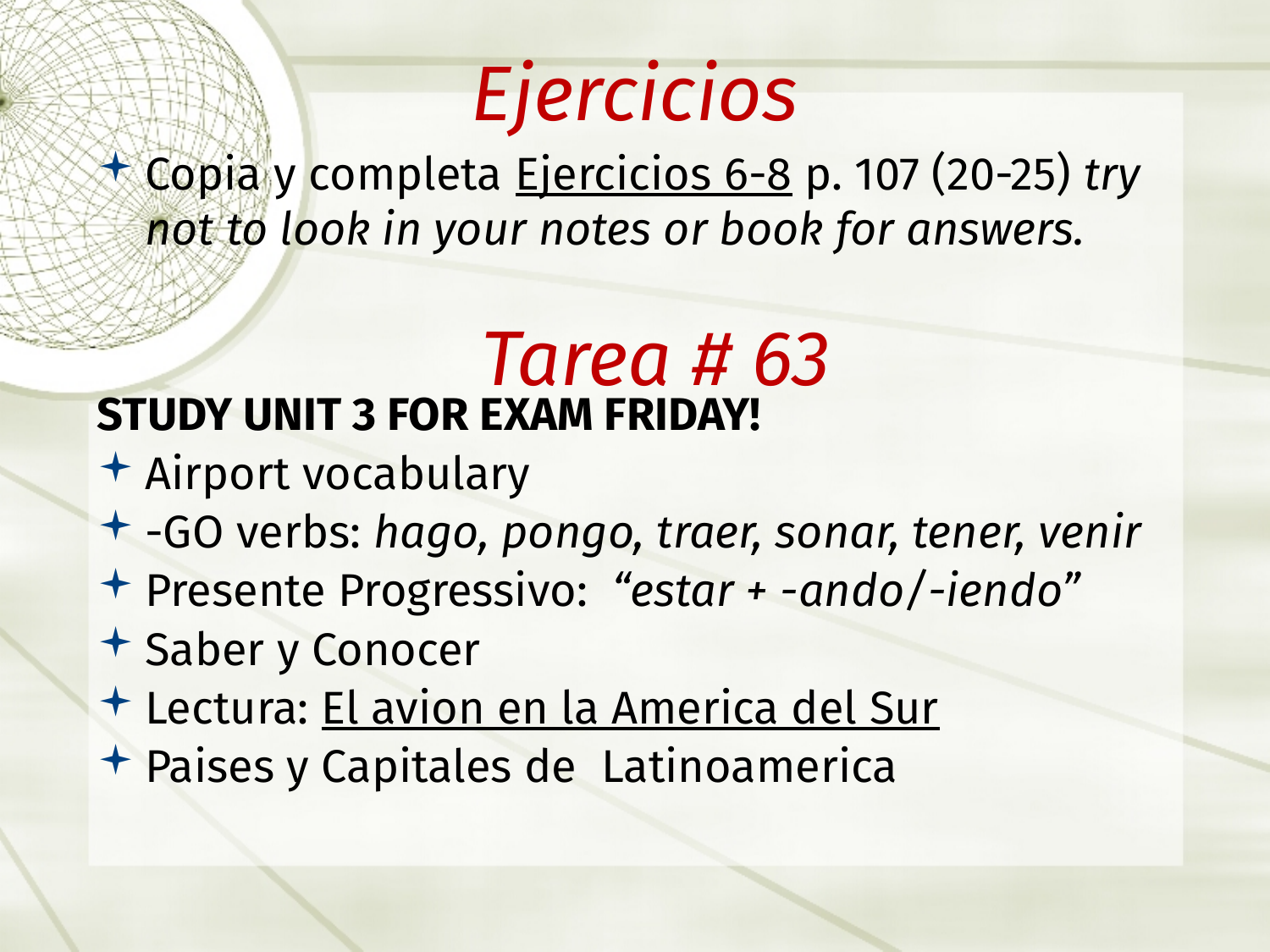

# Ejercicios
Copia y completa Ejercicios 6-8 p. 107 (20-25) try not to look in your notes or book for answers.

STUDY UNIT 3 FOR EXAM FRIDAY!
Airport vocabulary
-GO verbs: hago, pongo, traer, sonar, tener, venir
Presente Progressivo:  “estar + -ando/-iendo”
Saber y Conocer
Lectura: El avion en la America del Sur
Paises y Capitales de  Latinoamerica

Tarea # 63